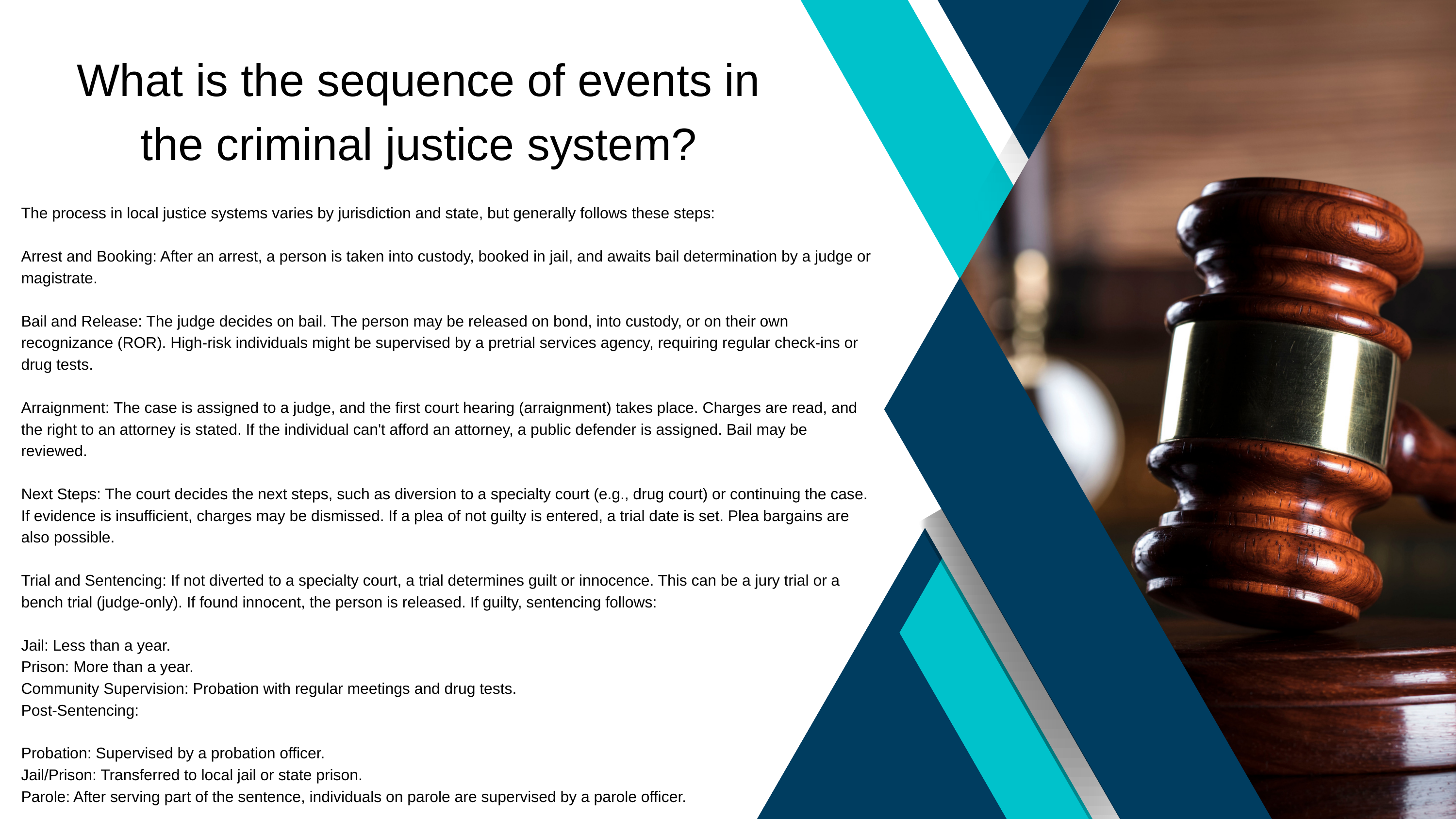

What is the sequence of events in the criminal justice system?

The process in local justice systems varies by jurisdiction and state, but generally follows these steps:

Arrest and Booking: After an arrest, a person is taken into custody, booked in jail, and awaits bail determination by a judge or magistrate.

Bail and Release: The judge decides on bail. The person may be released on bond, into custody, or on their own recognizance (ROR). High-risk individuals might be supervised by a pretrial services agency, requiring regular check-ins or drug tests.

Arraignment: The case is assigned to a judge, and the first court hearing (arraignment) takes place. Charges are read, and the right to an attorney is stated. If the individual can't afford an attorney, a public defender is assigned. Bail may be reviewed.

Next Steps: The court decides the next steps, such as diversion to a specialty court (e.g., drug court) or continuing the case. If evidence is insufficient, charges may be dismissed. If a plea of not guilty is entered, a trial date is set. Plea bargains are also possible.

Trial and Sentencing: If not diverted to a specialty court, a trial determines guilt or innocence. This can be a jury trial or a bench trial (judge-only). If found innocent, the person is released. If guilty, sentencing follows:

Jail: Less than a year.
Prison: More than a year.
Community Supervision: Probation with regular meetings and drug tests.
Post-Sentencing:

Probation: Supervised by a probation officer.
Jail/Prison: Transferred to local jail or state prison.
Parole: After serving part of the sentence, individuals on parole are supervised by a parole officer.